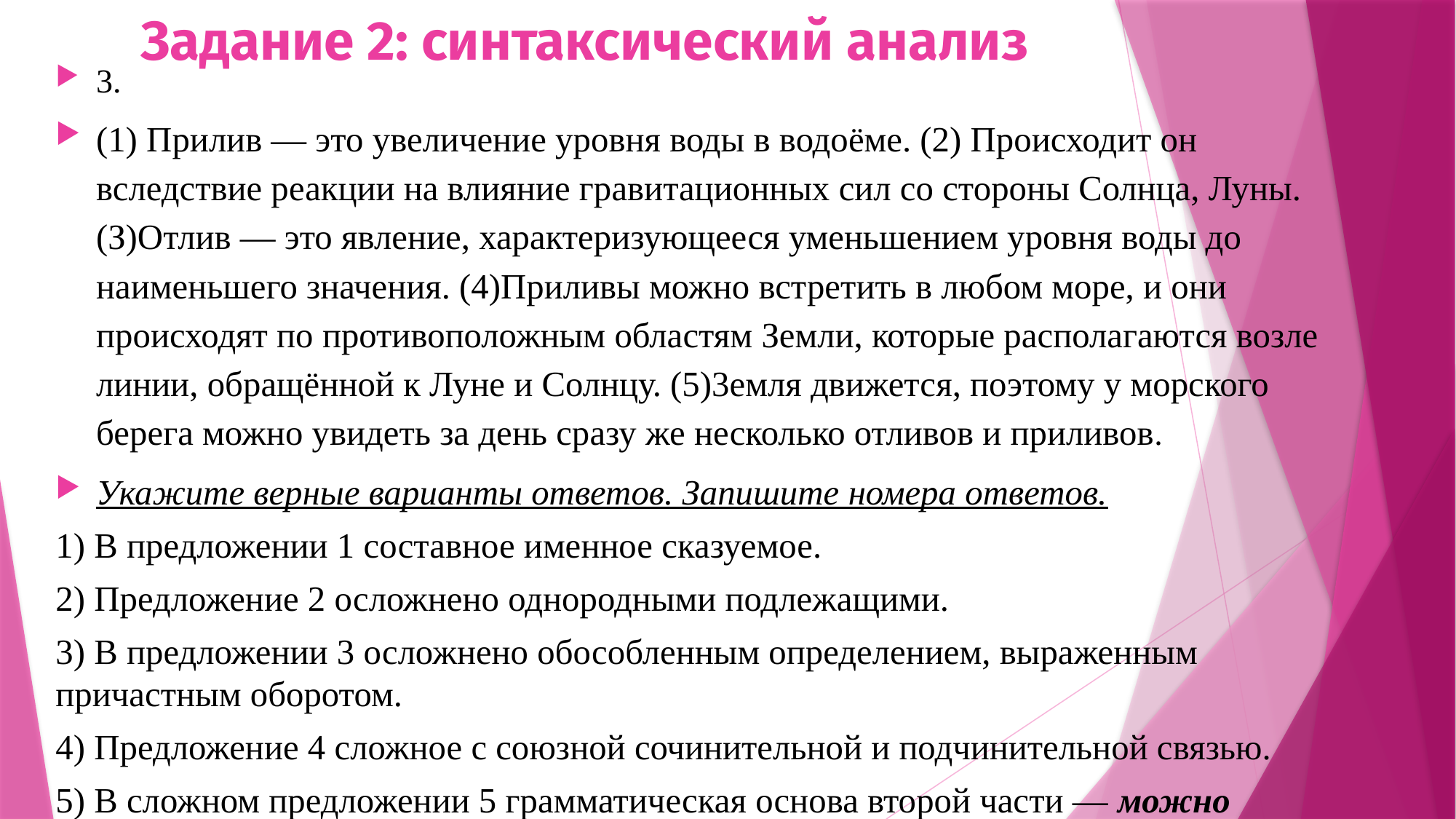

# Задание 2: синтаксический анализ
3.
(1) Прилив — это увеличение уровня воды в водоёме. (2) Происходит он вследствие реакции на влияние гравитационных сил со стороны Солнца, Луны. (З)Отлив — это явление, характеризующееся уменьшением уровня воды до наименьшего значения. (4)Приливы можно встретить в любом море, и они происходят по противоположным областям Земли, которые располагаются возле линии, обращённой к Луне и Солнцу. (5)3емля движется, поэтому у морского берега можно увидеть за день сразу же несколько отливов и приливов.
Укажите верные варианты ответов. Запишите номера ответов.
1) В предложении 1 составное именное сказуемое.
2) Предложение 2 осложнено однородными подлежащими.
3) В предложении 3 осложнено обособленным определением, выраженным причастным оборотом.
4) Предложение 4 сложное с союзной сочинительной и подчинительной связью.
5) В сложном предложении 5 грамматическая основа второй части — можно увидеть несколько отливов.